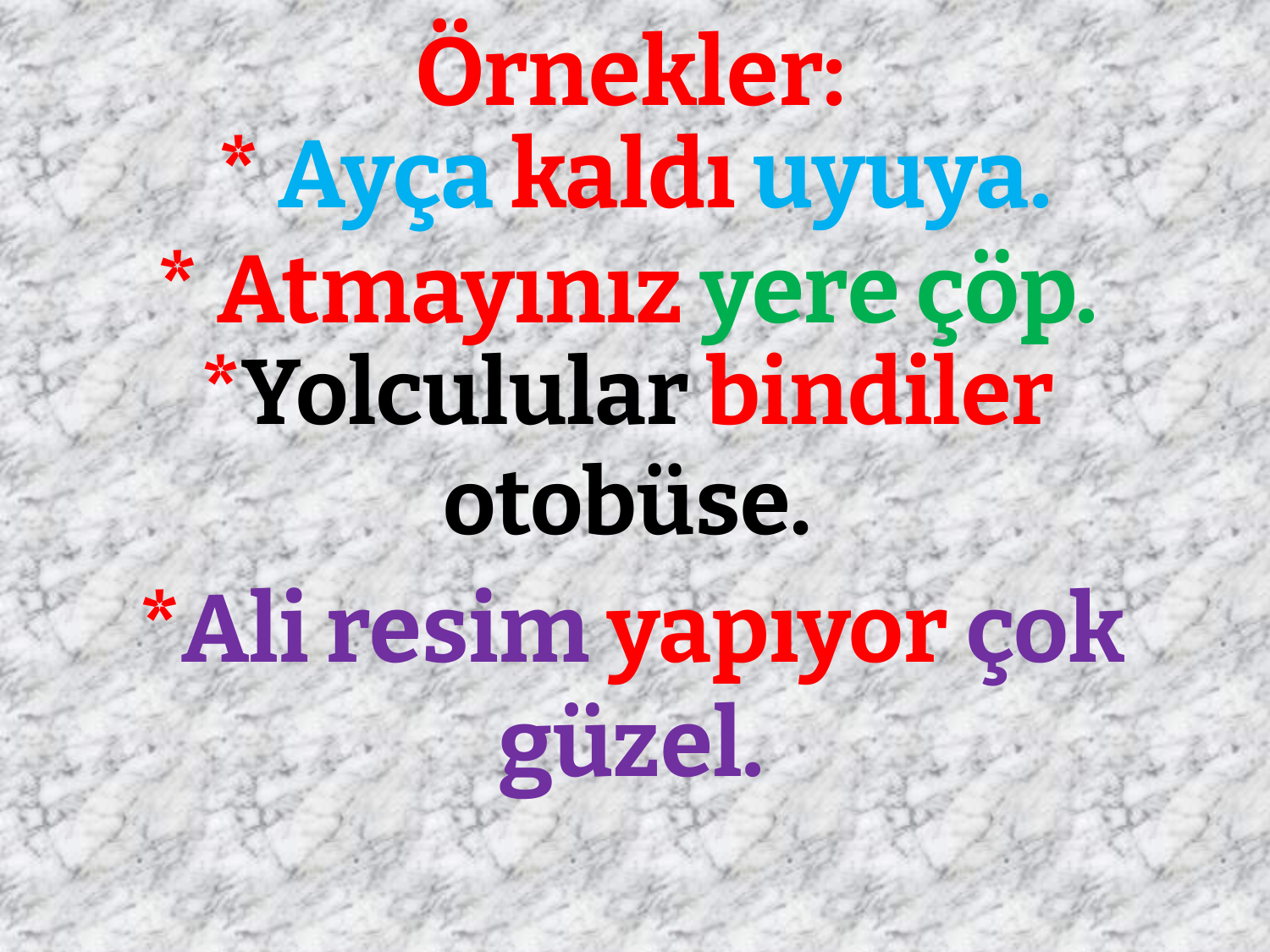

Örnekler:
* Ayça kaldı uyuya.
* Atmayınız yere çöp.
*Yolculular bindiler otobüse.
*Ali resim yapıyor çok güzel.